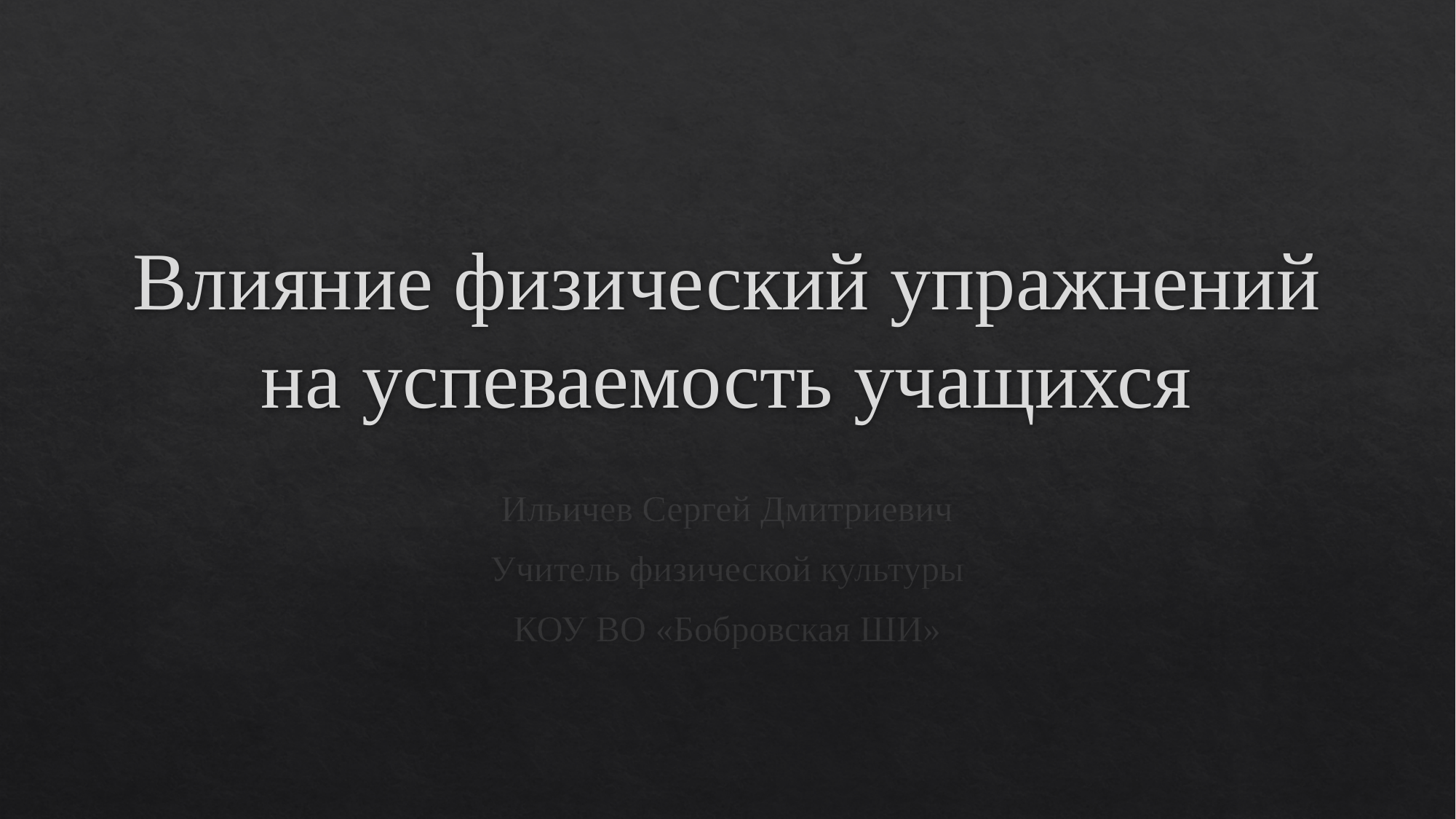

# Влияние физический упражнений на успеваемость учащихся
Ильичев Сергей Дмитриевич
Учитель физической культуры
КОУ ВО «Бобровская ШИ»